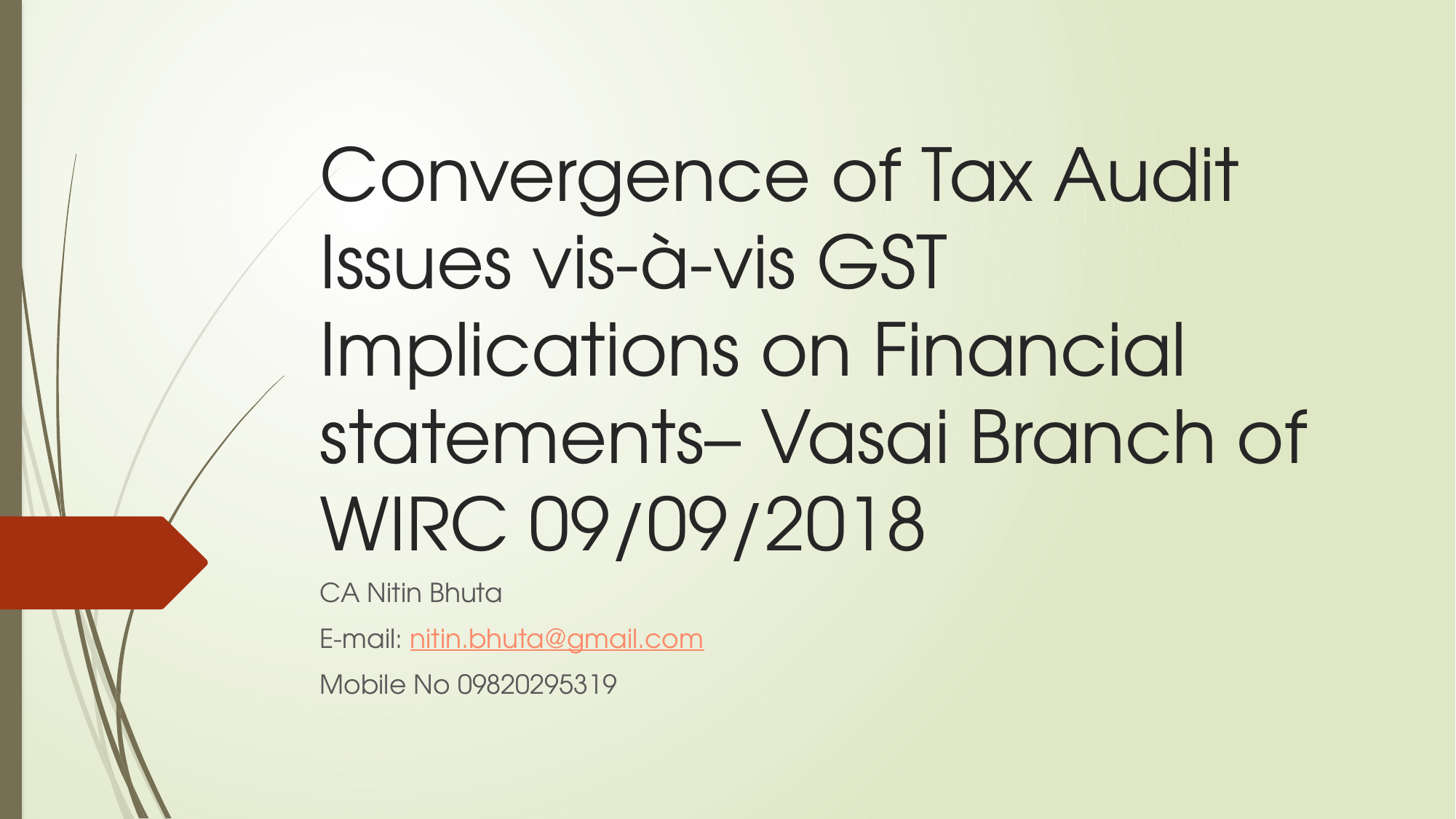

# Convergence of Tax Audit Issues vis-à-vis GST Implications on Financial statements– Vasai Branch of WIRC 09/09/2018
CA Nitin Bhuta
E-mail: nitin.bhuta@gmail.com
Mobile No 09820295319